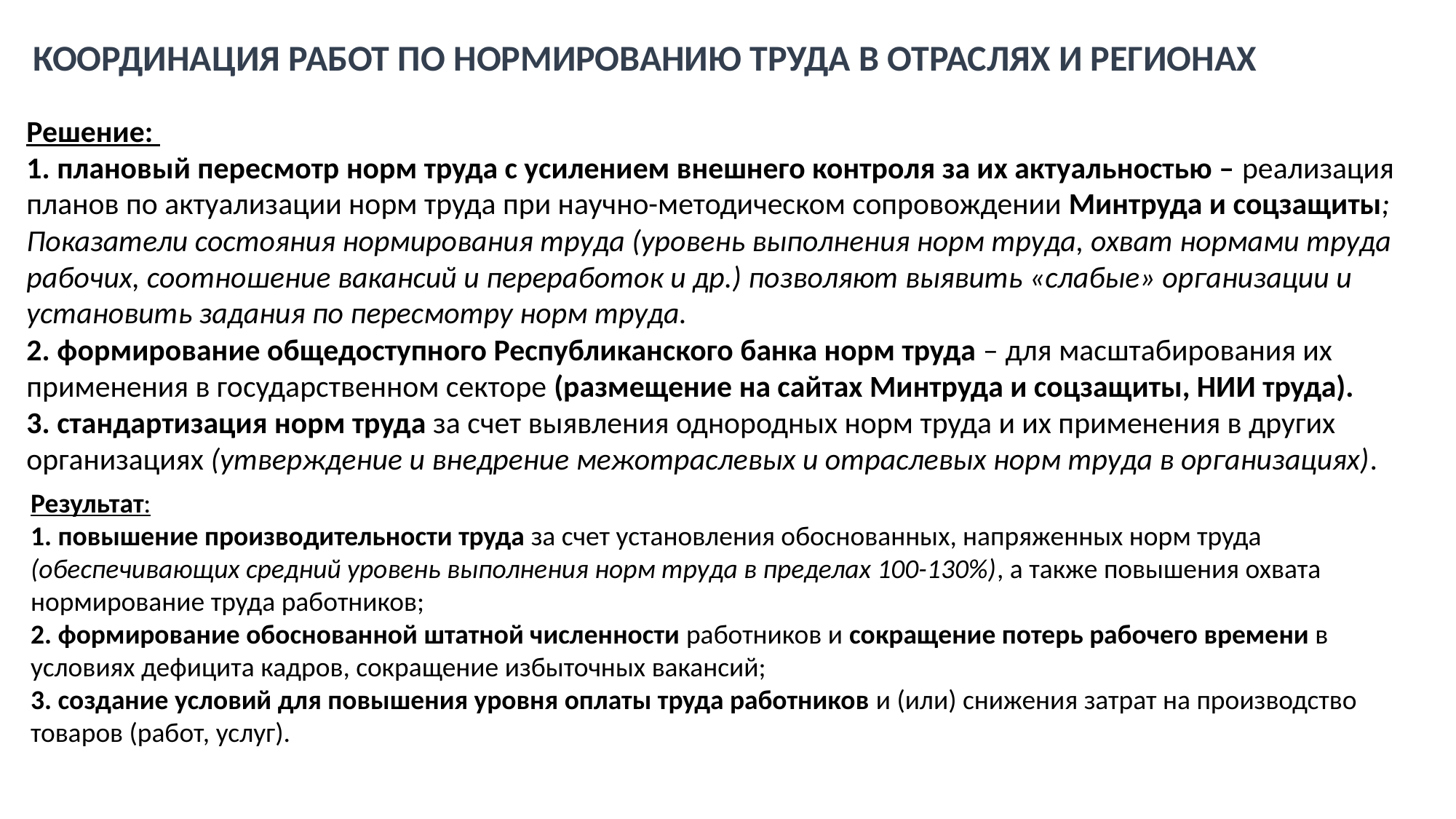

Координация работ по нормированию труда в отраслях и регионах
Решение:
1. плановый пересмотр норм труда с усилением внешнего контроля за их актуальностью – реализация планов по актуализации норм труда при научно-методическом сопровождении Минтруда и соцзащиты;
Показатели состояния нормирования труда (уровень выполнения норм труда, охват нормами труда рабочих, соотношение вакансий и переработок и др.) позволяют выявить «слабые» организации и установить задания по пересмотру норм труда.
2. формирование общедоступного Республиканского банка норм труда – для масштабирования их применения в государственном секторе (размещение на сайтах Минтруда и соцзащиты, НИИ труда).
3. стандартизация норм труда за счет выявления однородных норм труда и их применения в других организациях (утверждение и внедрение межотраслевых и отраслевых норм труда в организациях).
Результат:
1. повышение производительности труда за счет установления обоснованных, напряженных норм труда (обеспечивающих средний уровень выполнения норм труда в пределах 100-130%), а также повышения охвата нормирование труда работников;
2. формирование обоснованной штатной численности работников и сокращение потерь рабочего времени в условиях дефицита кадров, сокращение избыточных вакансий;
3. создание условий для повышения уровня оплаты труда работников и (или) снижения затрат на производство товаров (работ, услуг).